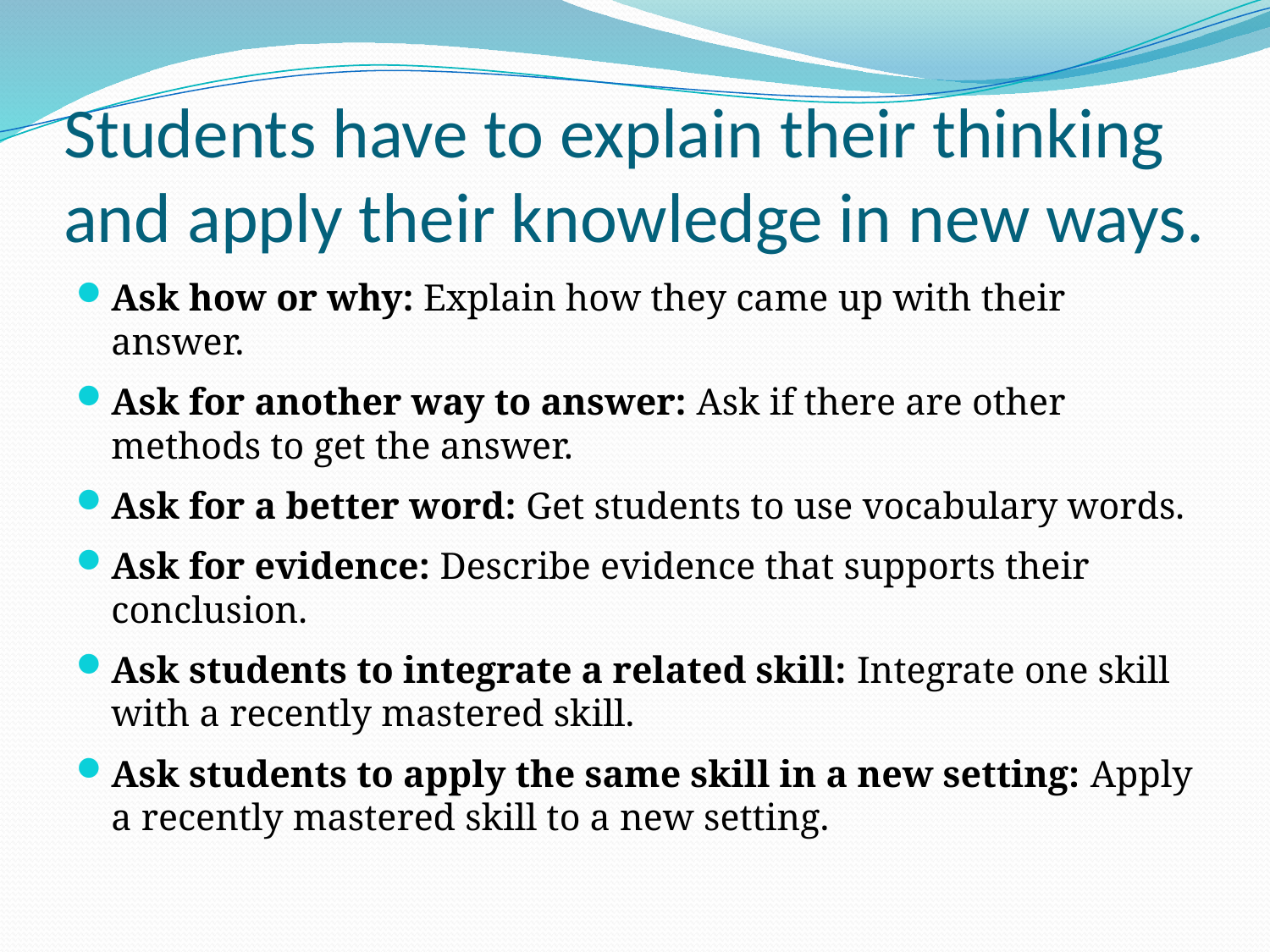

# Students have to explain their thinking and apply their knowledge in new ways.
Ask how or why: Explain how they came up with their answer.
Ask for another way to answer: Ask if there are other methods to get the answer.
Ask for a better word: Get students to use vocabulary words.
Ask for evidence: Describe evidence that supports their conclusion.
Ask students to integrate a related skill: Integrate one skill with a recently mastered skill.
Ask students to apply the same skill in a new setting: Apply a recently mastered skill to a new setting.